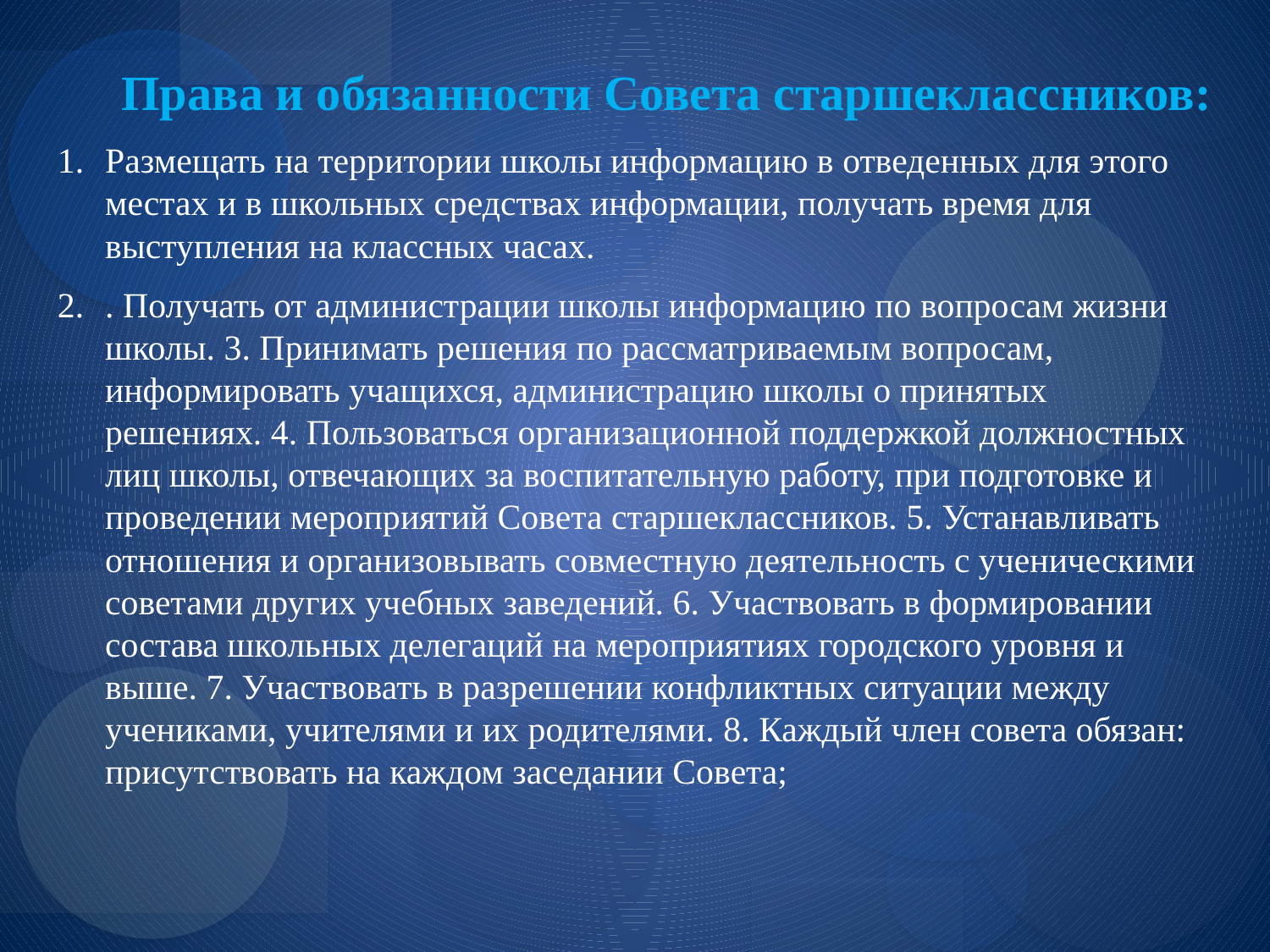

Права и обязанности Совета старшеклассников:
Размещать на территории школы информацию в отведенных для этого местах и в школьных средствах информации, получать время для выступления на классных часах.
. Получать от администрации школы информацию по вопросам жизни школы. 3. Принимать решения по рассматриваемым вопросам, информировать учащихся, администрацию школы о принятых решениях. 4. Пользоваться организационной поддержкой должностных лиц школы, отвечающих за воспитательную работу, при подготовке и проведении мероприятий Совета старшеклассников. 5. Устанавливать отношения и организовывать совместную деятельность с ученическими советами других учебных заведений. 6. Участвовать в формировании состава школьных делегаций на мероприятиях городского уровня и выше. 7. Участвовать в разрешении конфликтных ситуации между учениками, учителями и их родителями. 8. Каждый член совета обязан: присутствовать на каждом заседании Совета;